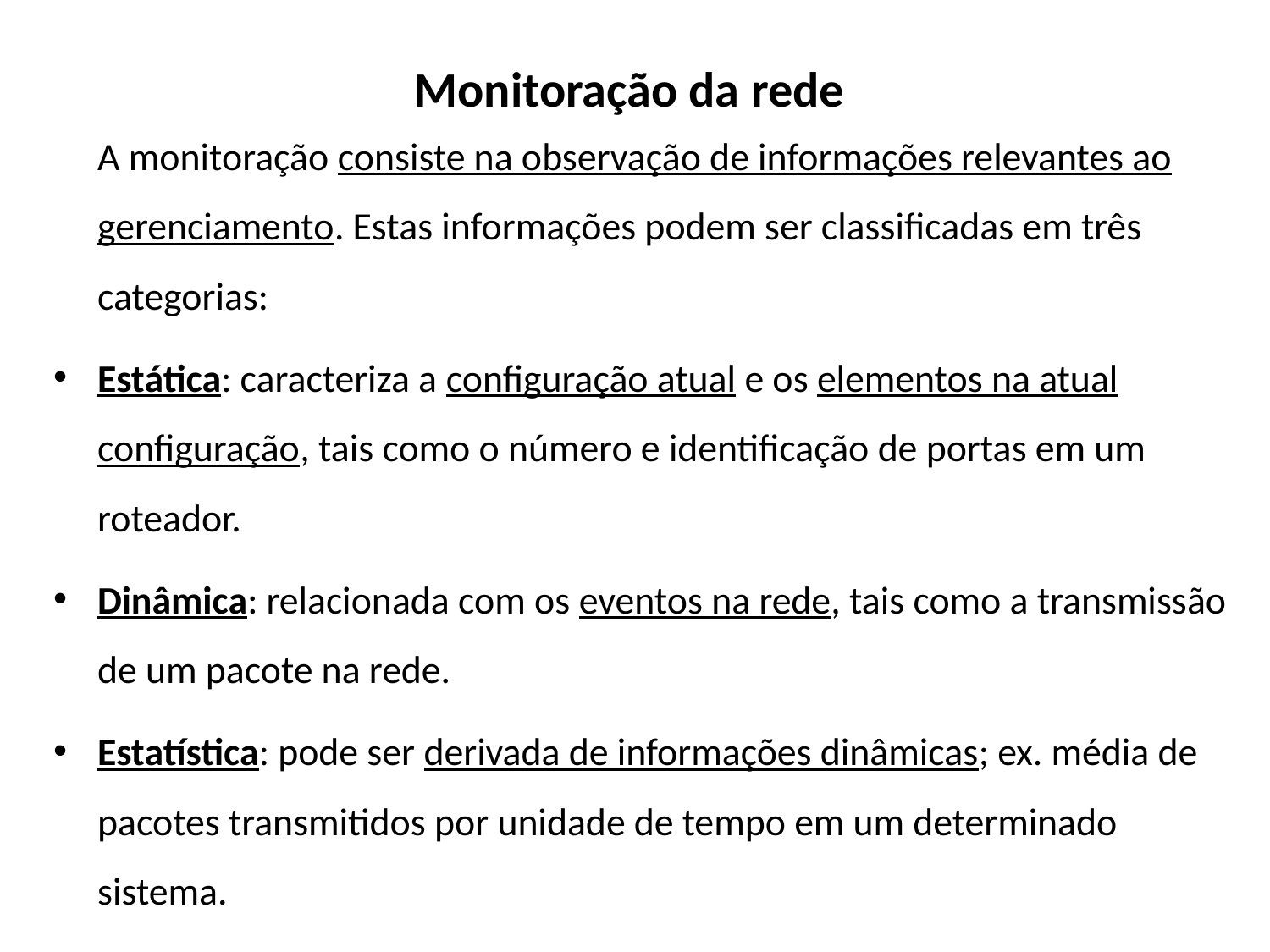

Monitoração da rede
	A monitoração consiste na observação de informações relevantes ao gerenciamento. Estas informações podem ser classificadas em três categorias:
Estática: caracteriza a configuração atual e os elementos na atual configuração, tais como o número e identificação de portas em um roteador.
Dinâmica: relacionada com os eventos na rede, tais como a transmissão de um pacote na rede.
Estatística: pode ser derivada de informações dinâmicas; ex. média de pacotes transmitidos por unidade de tempo em um determinado sistema.